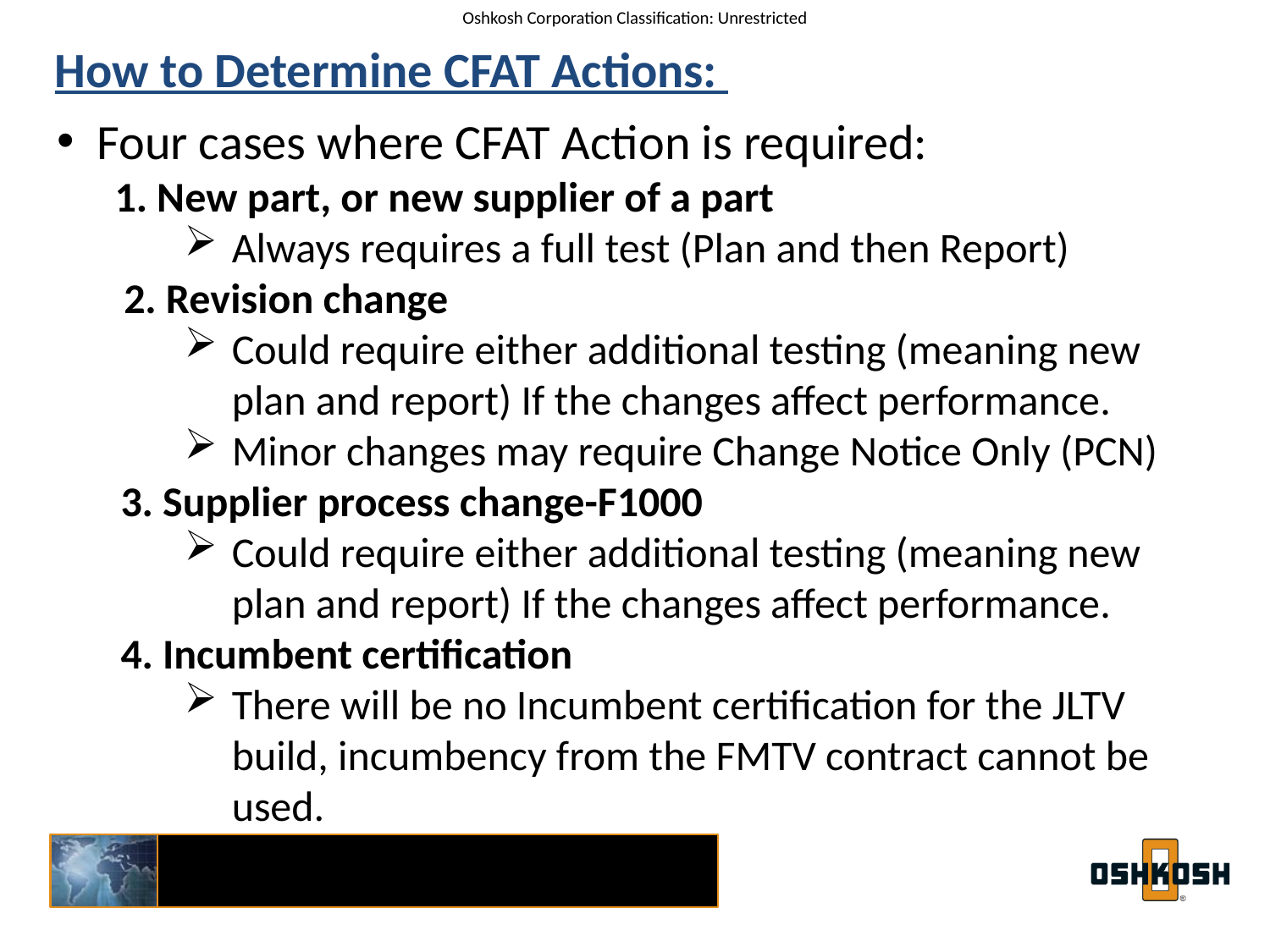

How to Determine CFAT Actions:
Four cases where CFAT Action is required:
        1. New part, or new supplier of a part
Always requires a full test (Plan and then Report)
       2. Revision change
Could require either additional testing (meaning new plan and report) If the changes affect performance.
Minor changes may require Change Notice Only (PCN)
3. Supplier process change-F1000
Could require either additional testing (meaning new plan and report) If the changes affect performance.
4. Incumbent certification
There will be no Incumbent certification for the JLTV build, incumbency from the FMTV contract cannot be used.